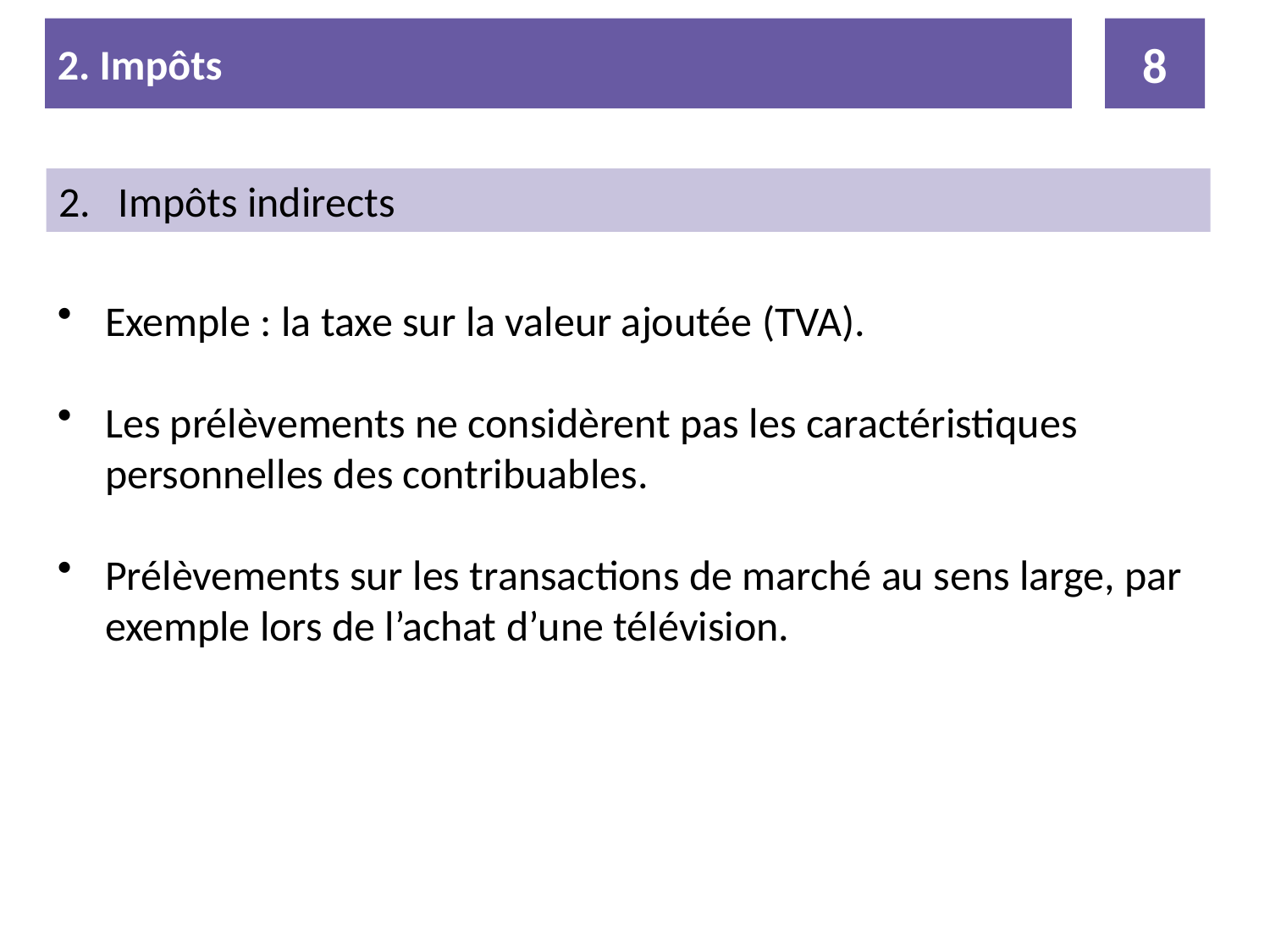

2. Impôts
8

2.	 Impôts indirects
Exemple : la taxe sur la valeur ajoutée (TVA).

Les prélèvements ne considèrent pas les caractéristiques personnelles des contribuables.

Prélèvements sur les transactions de marché au sens large, par exemple lors de l’achat d’une télévision.